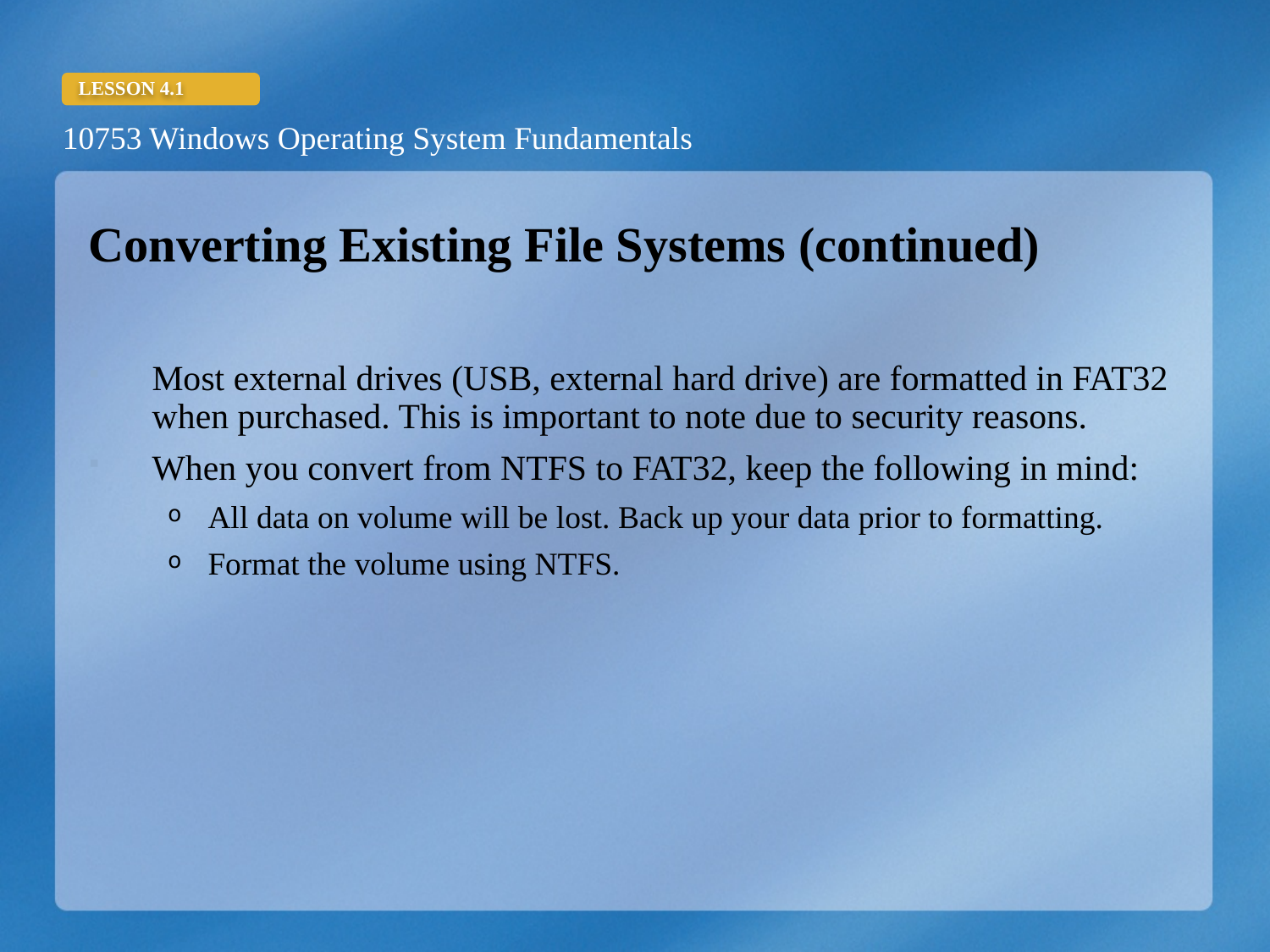

Converting Existing File Systems (continued)

Most external drives (USB, external hard drive) are formatted in FAT32 when purchased. This is important to note due to security reasons.
When you convert from NTFS to FAT32, keep the following in mind:
All data on volume will be lost. Back up your data prior to formatting.
Format the volume using NTFS.